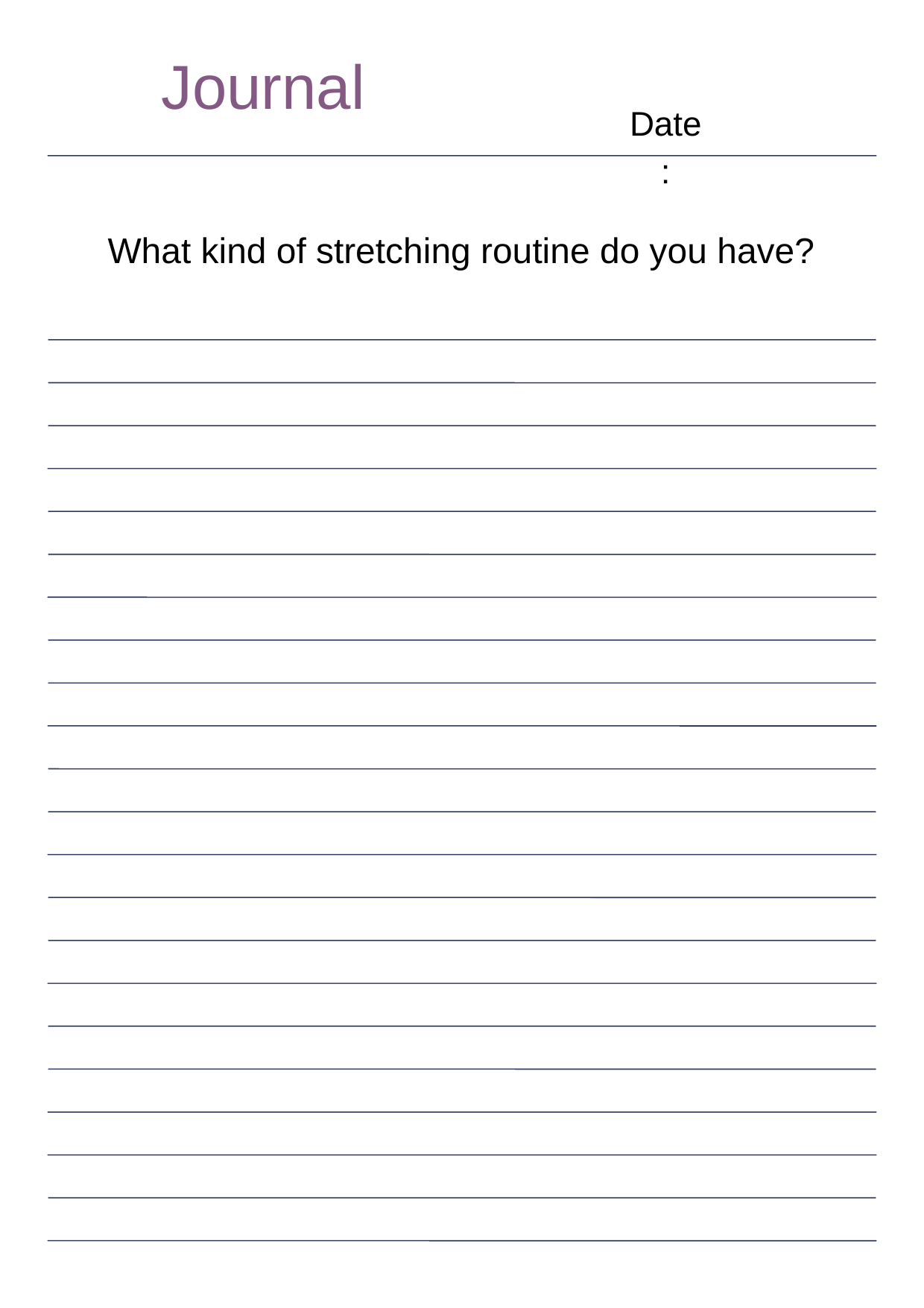

Journal
Date:

What kind of stretching routine do you have?